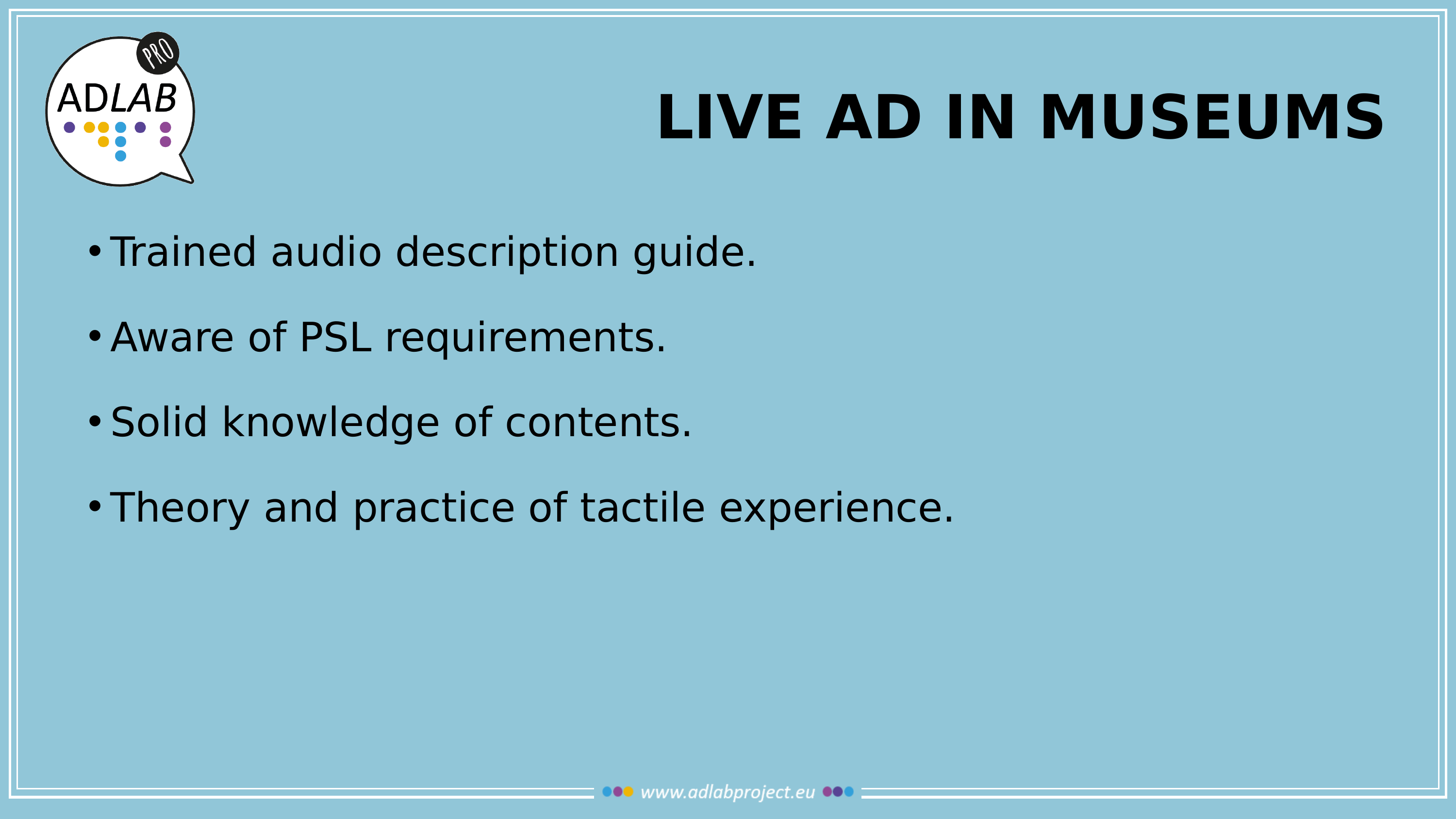

# Live Ad in museums
Trained audio description guide.
Aware of PSL requirements.
Solid knowledge of contents.
Theory and practice of tactile experience.